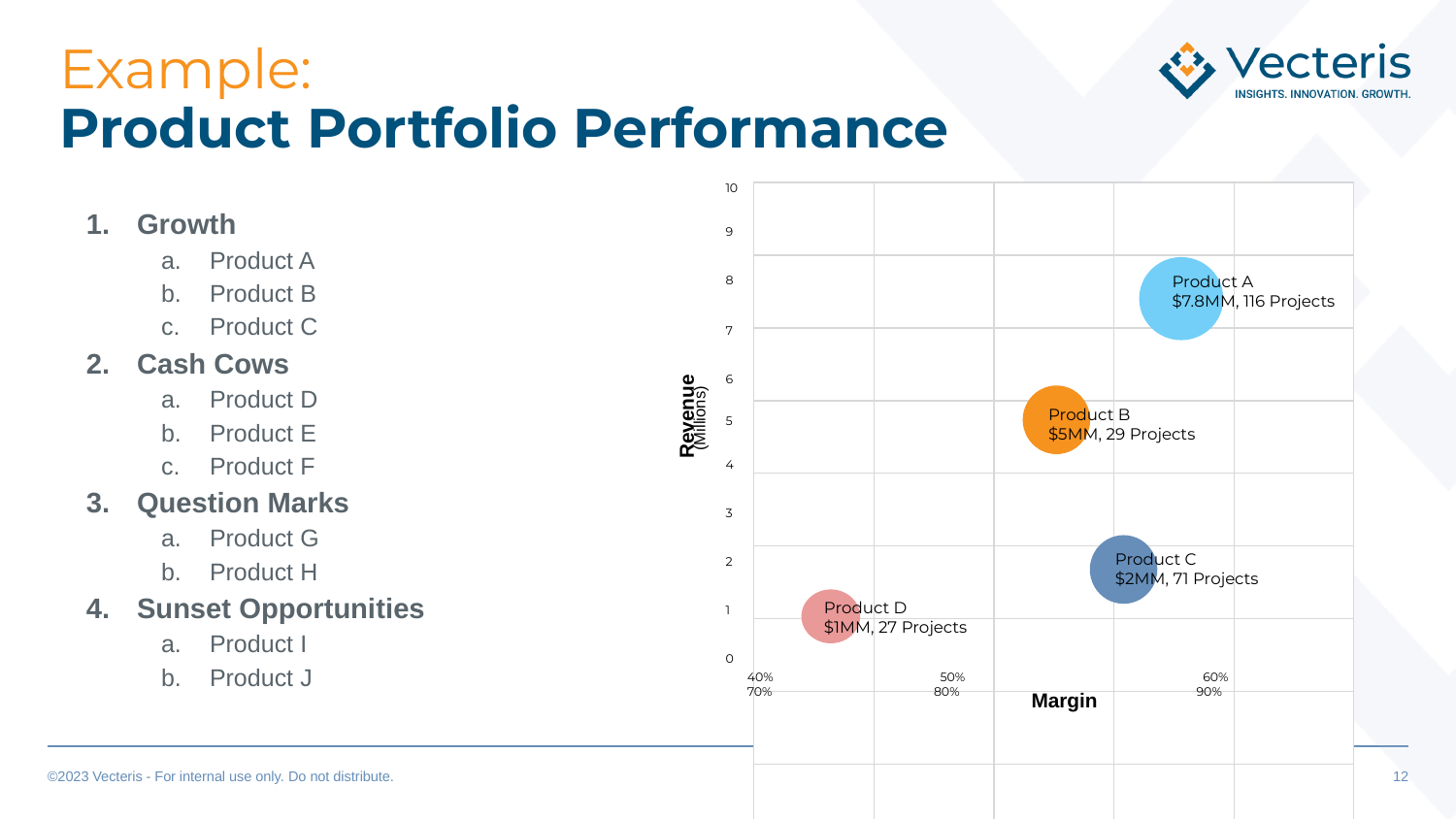

# Example:
Product Portfolio Performance
10

9

8

7

6

5

4

3

2

1

0
|  |  |  |  |  |
| --- | --- | --- | --- | --- |
|  |  |  |  |  |
|  |  |  |  |  |
|  |  |  |  |  |
|  |  |  |  |  |
|  |  |  |  |  |
|  |  |  |  |  |
|  |  |  |  |  |
|  |  |  |  |  |
|  |  |  |  |  |
Growth
Product A
Product B
Product C
Cash Cows
Product D
Product E
Product F
Question Marks
Product G
Product H
Sunset Opportunities
Product I
Product J

Product A
$7.8MM, 116 Projects

Revenue
(Millions)
Product B
$5MM, 29 Projects
Product C
$2MM, 71 Projects

Product D
$1MM, 27 Projects

40%	               50%		      60%	                     70%	             80%		    90%
Margin